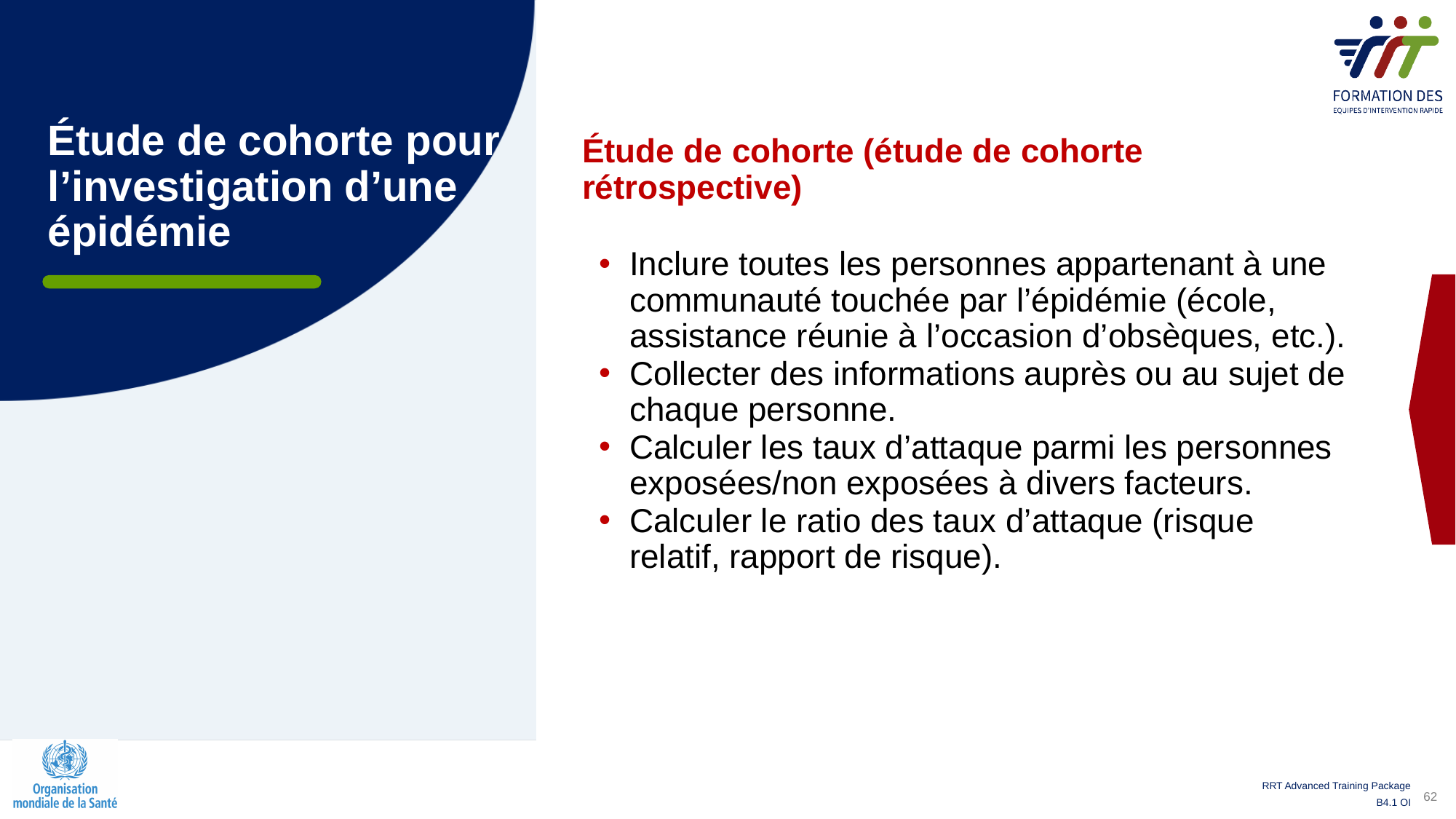

Étude de cohorte pour l’investigation d’une épidémie
Étude de cohorte (étude de cohorte rétrospective)

Inclure toutes les personnes appartenant à une communauté touchée par l’épidémie (école, assistance réunie à l’occasion d’obsèques, etc.).
Collecter des informations auprès ou au sujet de chaque personne.
Calculer les taux d’attaque parmi les personnes exposées/non exposées à divers facteurs.
Calculer le ratio des taux d’attaque (risque relatif, rapport de risque).